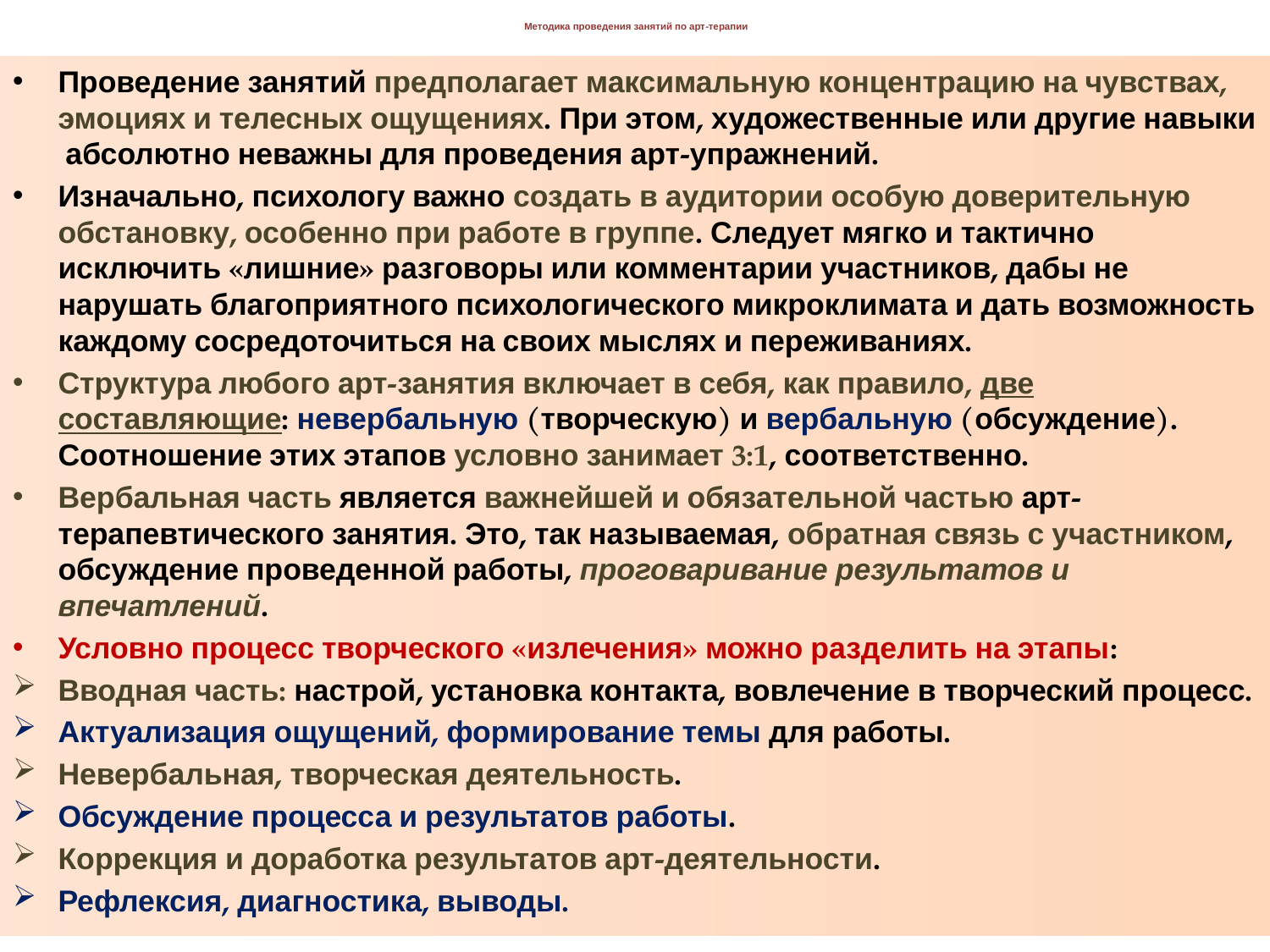

# Методика проведения занятий по арт-терапии
Проведение занятий предполагает максимальную концентрацию на чувствах, эмоциях и телесных ощущениях. При этом, художественные или другие навыки  абсолютно неважны для проведения арт-упражнений.
Изначально, психологу важно создать в аудитории особую доверительную обстановку, особенно при работе в группе. Следует мягко и тактично исключить «лишние» разговоры или комментарии участников, дабы не нарушать благоприятного психологического микроклимата и дать возможность каждому сосредоточиться на своих мыслях и переживаниях.
Структура любого арт-занятия включает в себя, как правило, две составляющие: невербальную (творческую) и вербальную (обсуждение). Соотношение этих этапов условно занимает 3:1, соответственно.
Вербальная часть является важнейшей и обязательной частью арт-терапевтического занятия. Это, так называемая, обратная связь с участником, обсуждение проведенной работы, проговаривание результатов и впечатлений.
Условно процесс творческого «излечения» можно разделить на этапы:
Вводная часть: настрой, установка контакта, вовлечение в творческий процесс.
Актуализация ощущений, формирование темы для работы.
Невербальная, творческая деятельность.
Обсуждение процесса и результатов работы.
Коррекция и доработка результатов арт-деятельности.
Рефлексия, диагностика, выводы.